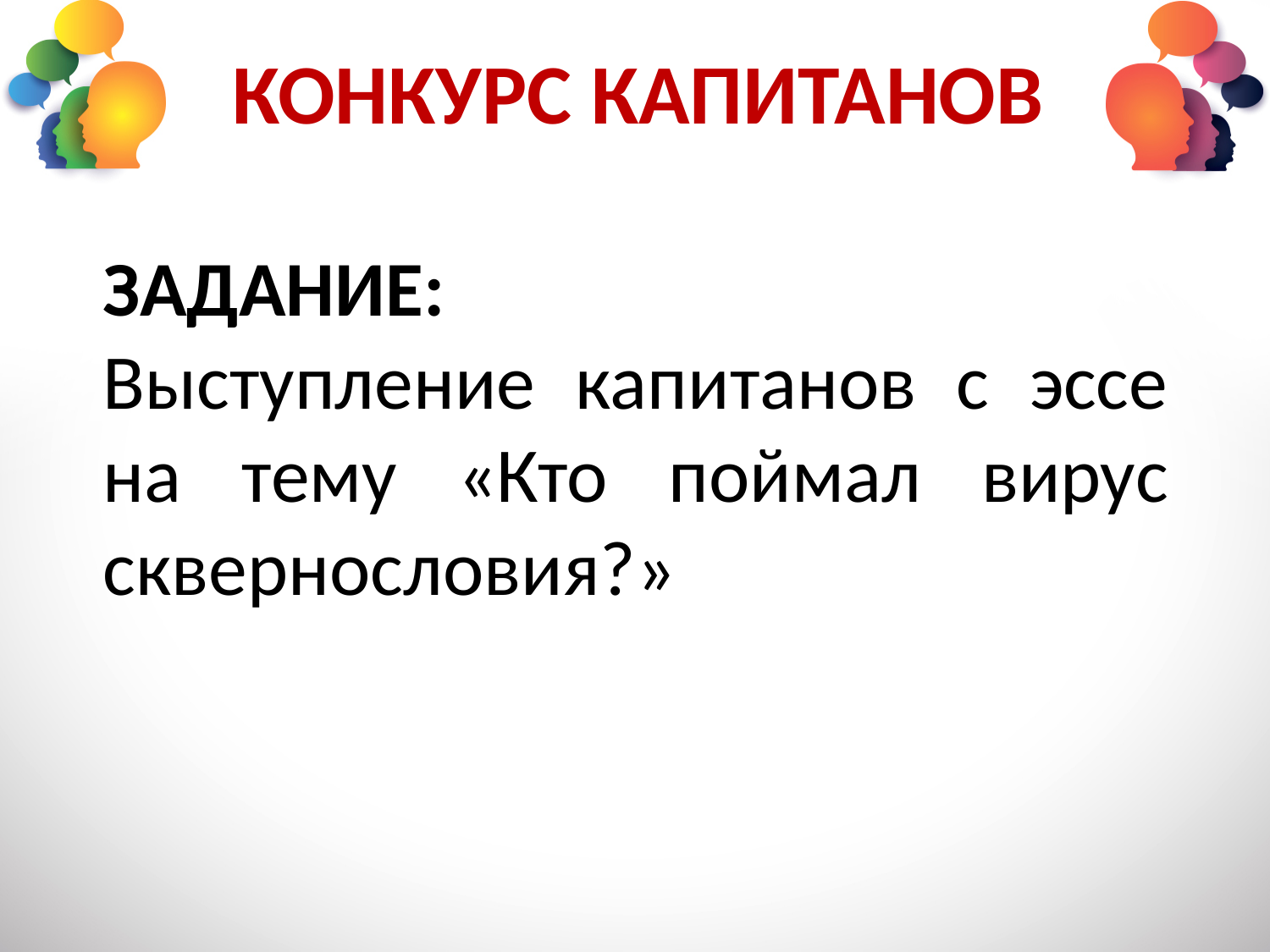

# КОНКУРС КАПИТАНОВ
ЗАДАНИЕ:
Выступление капитанов с эссе на тему «Кто поймал вирус сквернословия?»